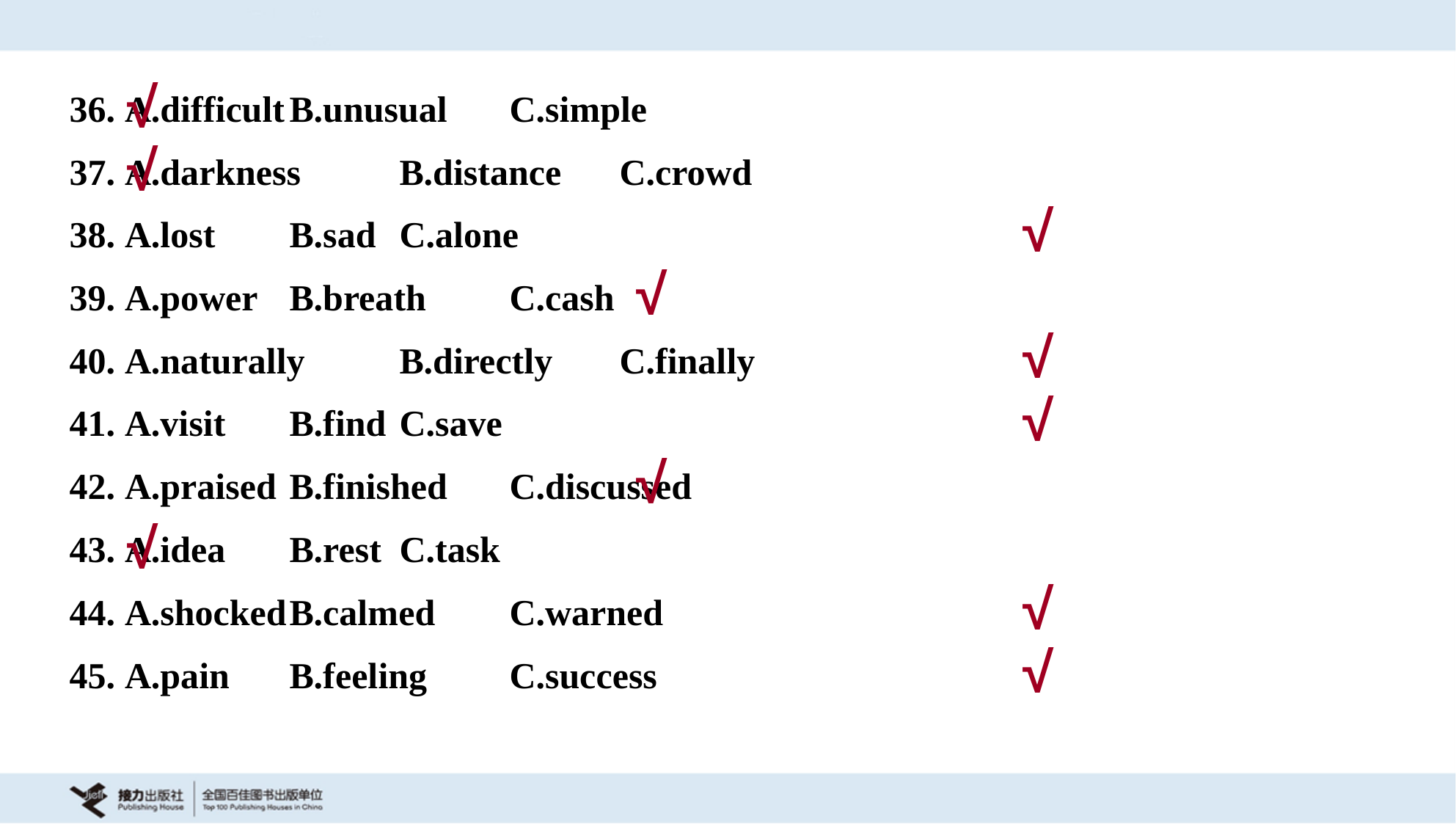

36. A.difficult	B.unusual	C.simple
√
37. A.darkness	B.distance	C.crowd
√
38. A.lost	B.sad	C.alone
√
39. A.power	B.breath	C.cash
√
40. A.naturally	B.directly	C.finally
√
41. A.visit	B.find	C.save
√
42. A.praised	B.finished	C.discussed
√
43. A.idea	B.rest	C.task
√
44. A.shocked	B.calmed	C.warned
√
45. A.pain	B.feeling	C.success
√